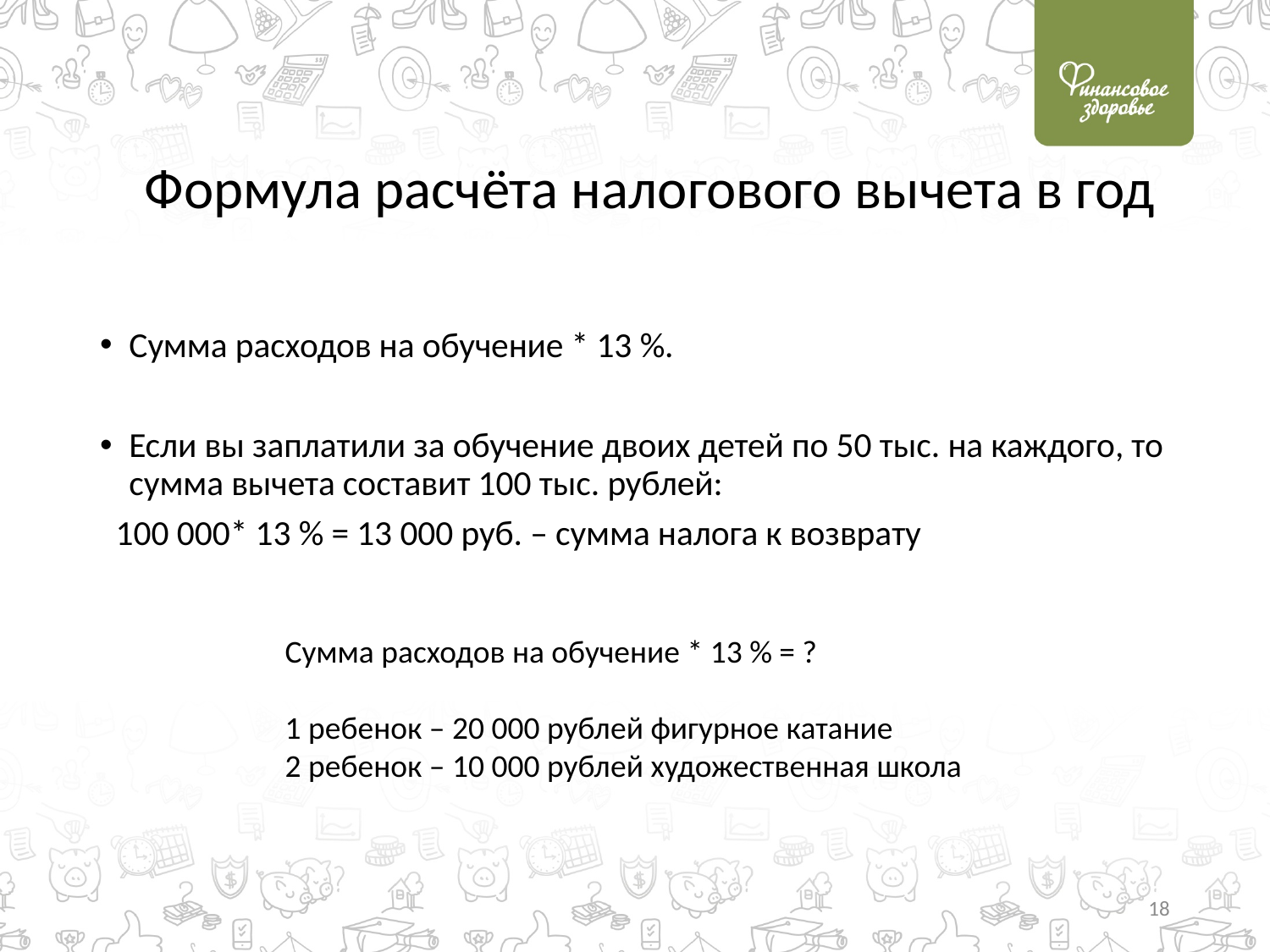

# Формула расчёта налогового вычета в год
Сумма расходов на обучение * 13 %.

Если вы заплатили за обучение двоих детей по 50 тыс. на каждого, то сумма вычета составит 100 тыс. рублей:
  100 000* 13 % = 13 000 руб. – сумма налога к возврату

Сумма расходов на обучение * 13 % = ?

1 ребенок – 20 000 рублей фигурное катание
2 ребенок – 10 000 рублей художественная школа

18